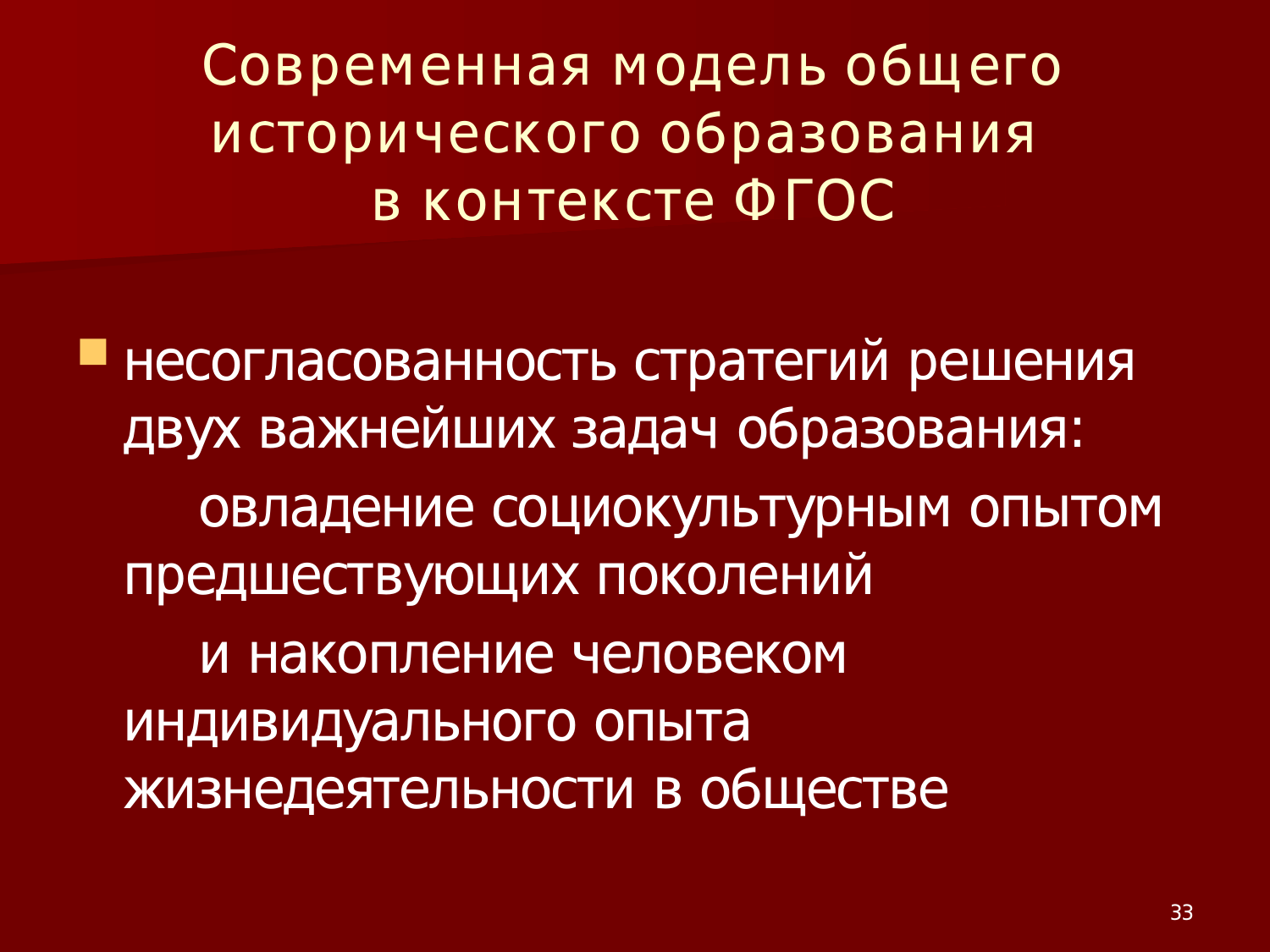

# Современная модель общего исторического образования в контексте ФГОС
несогласованность стратегий решения двух важнейших задач образования:
       овладение социокультурным опытом предшествующих поколений
       и накопление человеком индивидуального опыта жизнедеятельности в обществе

33